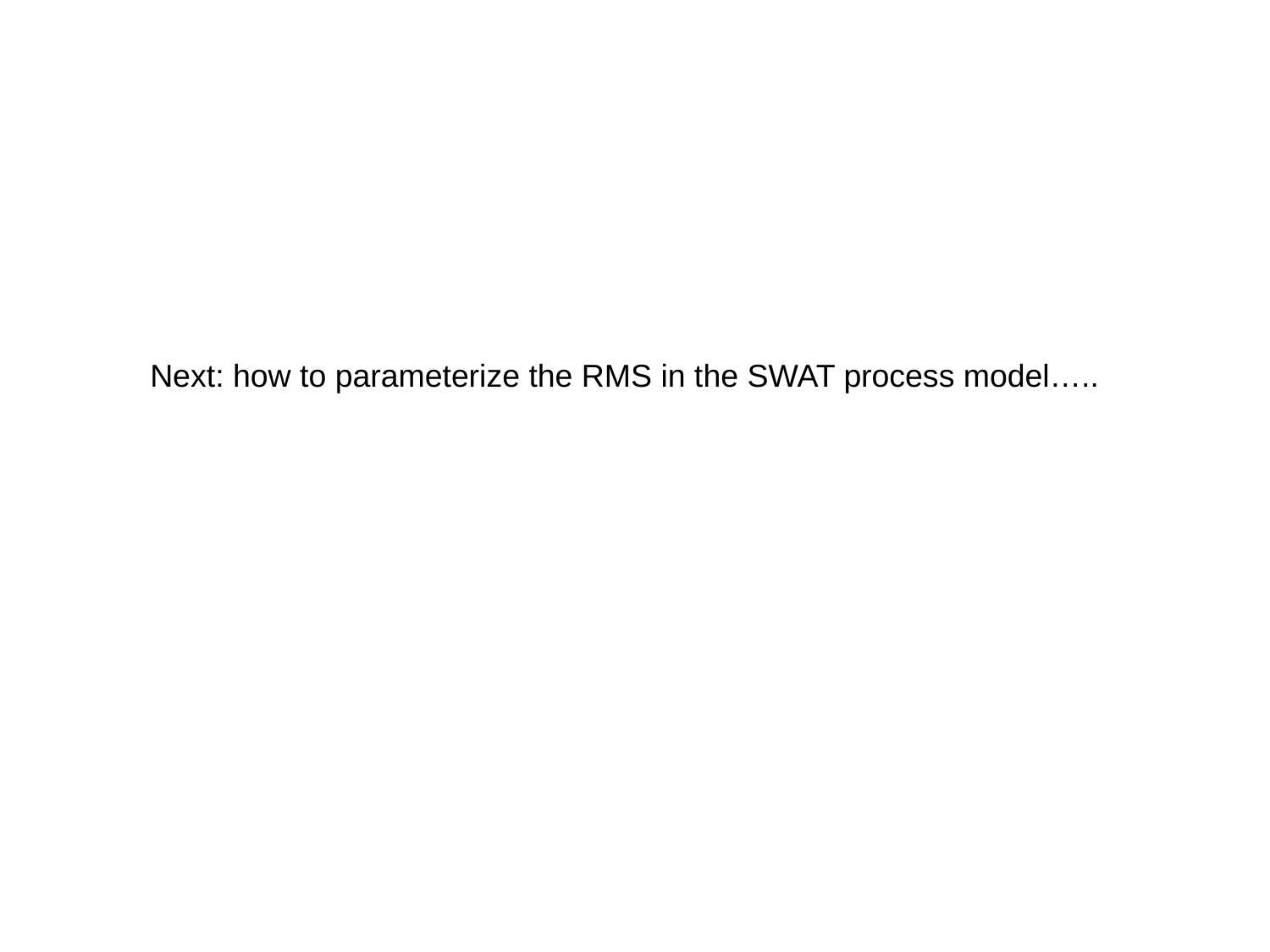

Next: how to parameterize the RMS in the SWAT process model…..